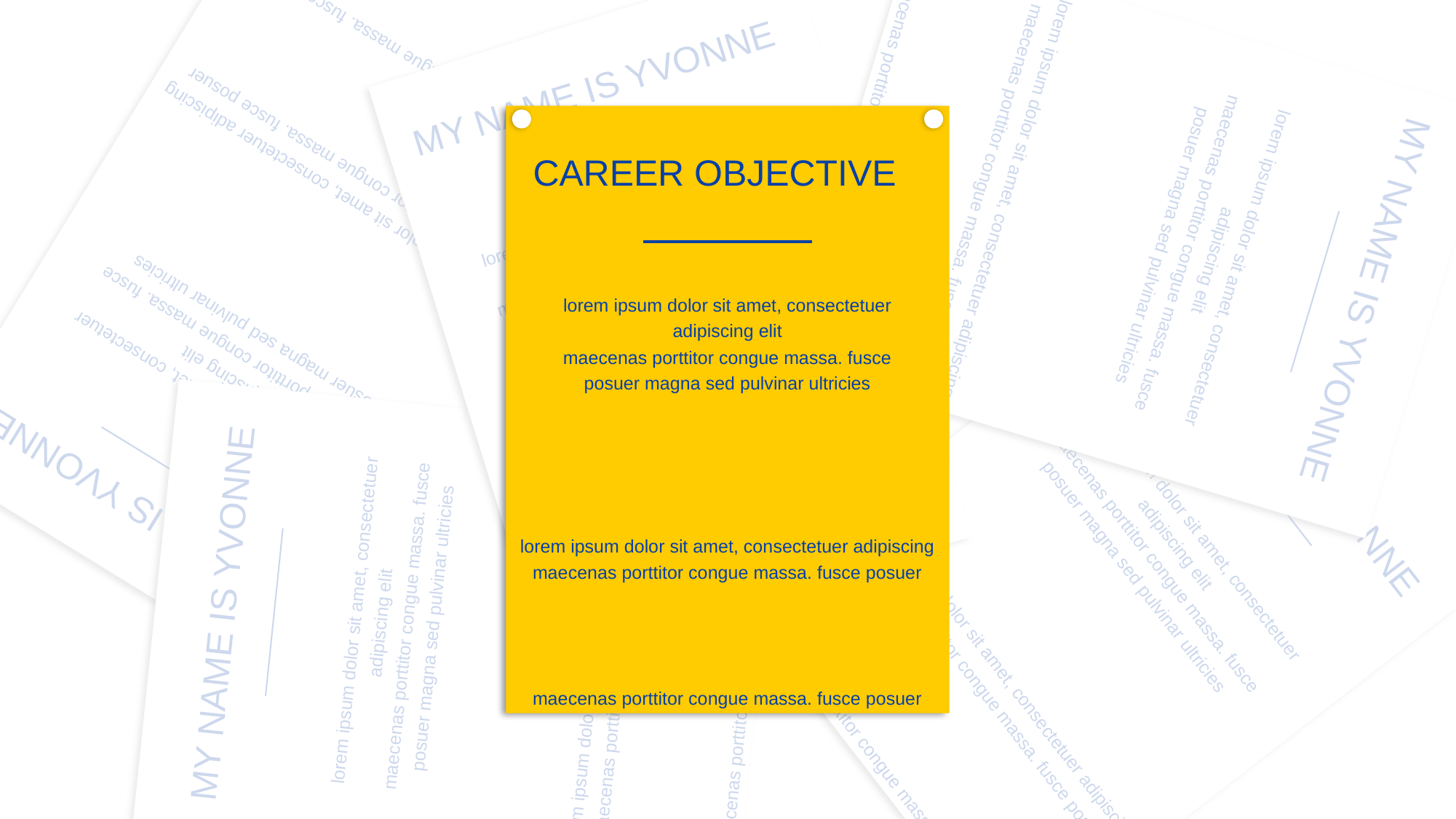

MY NAME IS YVONNE
lorem ipsum dolor sit amet, consectetuer adipiscing elit
maecenas porttitor congue massa. fusce posuer magna sed pulvinar ultricies
lorem ipsum dolor sit amet, consectetuer adipiscing maecenas porttitor congue massa. fusce posuer
maecenas porttitor congue massa. fusce posuer

MY NAME IS YVONNE
lorem ipsum dolor sit amet, consectetuer adipiscing elit
maecenas porttitor congue massa. fusce posuer magna sed pulvinar ultricies
lorem ipsum dolor sit amet, consectetuer adipiscing maecenas porttitor congue massa. fusce posuer
maecenas porttitor congue massa. fusce posuer

MY NAME IS YVONNE
lorem ipsum dolor sit amet, consectetuer adipiscing elit
maecenas porttitor congue massa. fusce posuer magna sed pulvinar ultricies
lorem ipsum dolor sit amet, consectetuer adipiscing maecenas porttitor congue massa. fusce posuer
maecenas porttitor congue massa. fusce posuer

CAREER OBJECTIVE
lorem ipsum dolor sit amet, consectetuer adipiscing elit
maecenas porttitor congue massa. fusce posuer magna sed pulvinar ultricies
lorem ipsum dolor sit amet, consectetuer adipiscing maecenas porttitor congue massa. fusce posuer
maecenas porttitor congue massa. fusce posuer

MY NAME IS YVONNE
lorem ipsum dolor sit amet, consectetuer adipiscing elit
maecenas porttitor congue massa. fusce posuer magna sed pulvinar ultricies
lorem ipsum dolor sit amet, consectetuer adipiscing maecenas porttitor congue massa. fusce posuer
maecenas porttitor congue massa. fusce posuer

MY NAME IS YVONNE
lorem ipsum dolor sit amet, consectetuer adipiscing elit
maecenas porttitor congue massa. fusce posuer magna sed pulvinar ultricies
lorem ipsum dolor sit amet, consectetuer adipiscing maecenas porttitor congue massa. fusce posuer
maecenas porttitor congue massa. fusce posuer